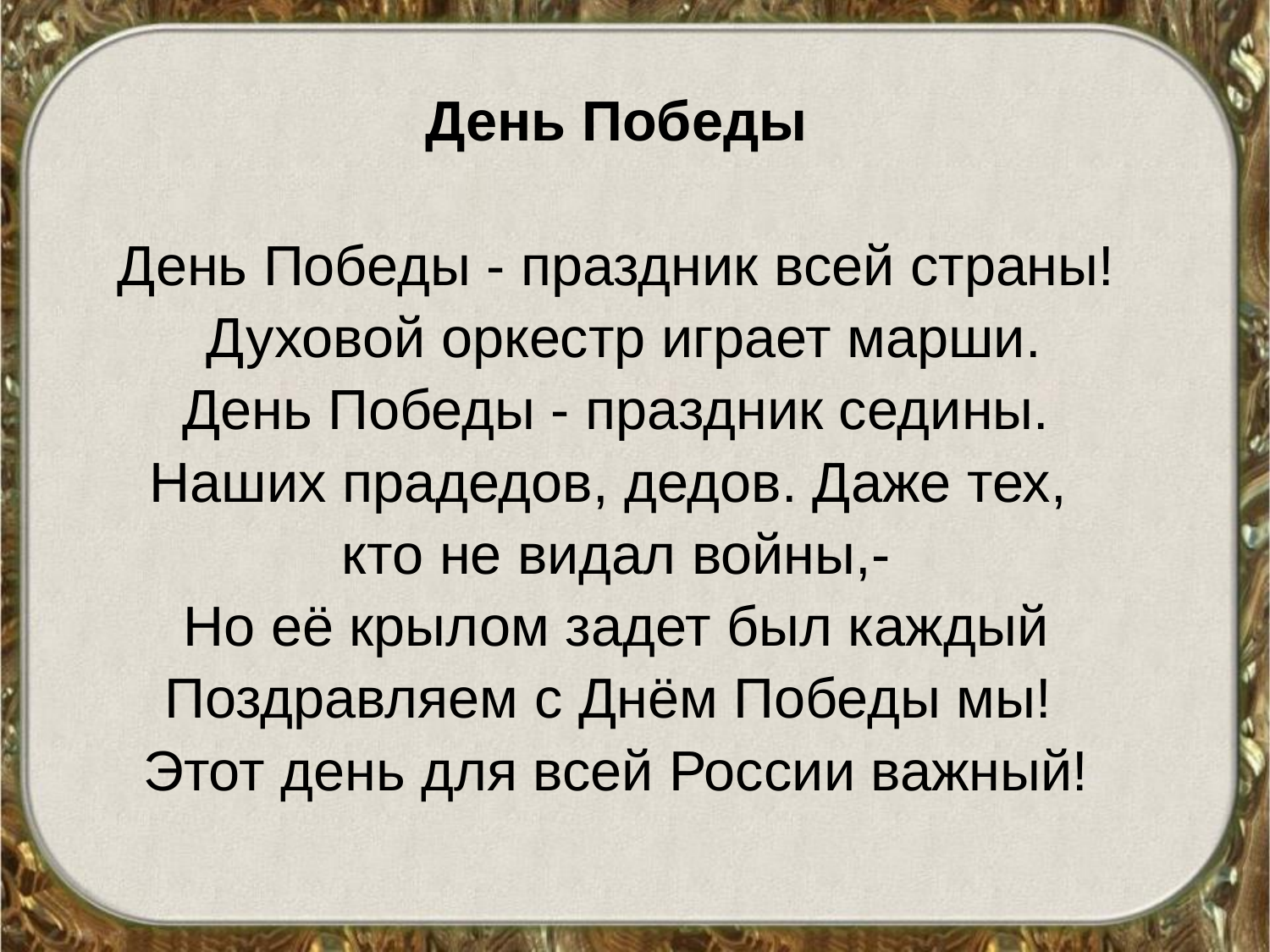

День Победы

День Победы - праздник всей страны!
 Духовой оркестр играет марши.
 День Победы - праздник седины.
Наших прадедов, дедов. Даже тех,
кто не видал войны,-
Но её крылом задет был каждый
Поздравляем с Днём Победы мы!
Этот день для всей России важный!